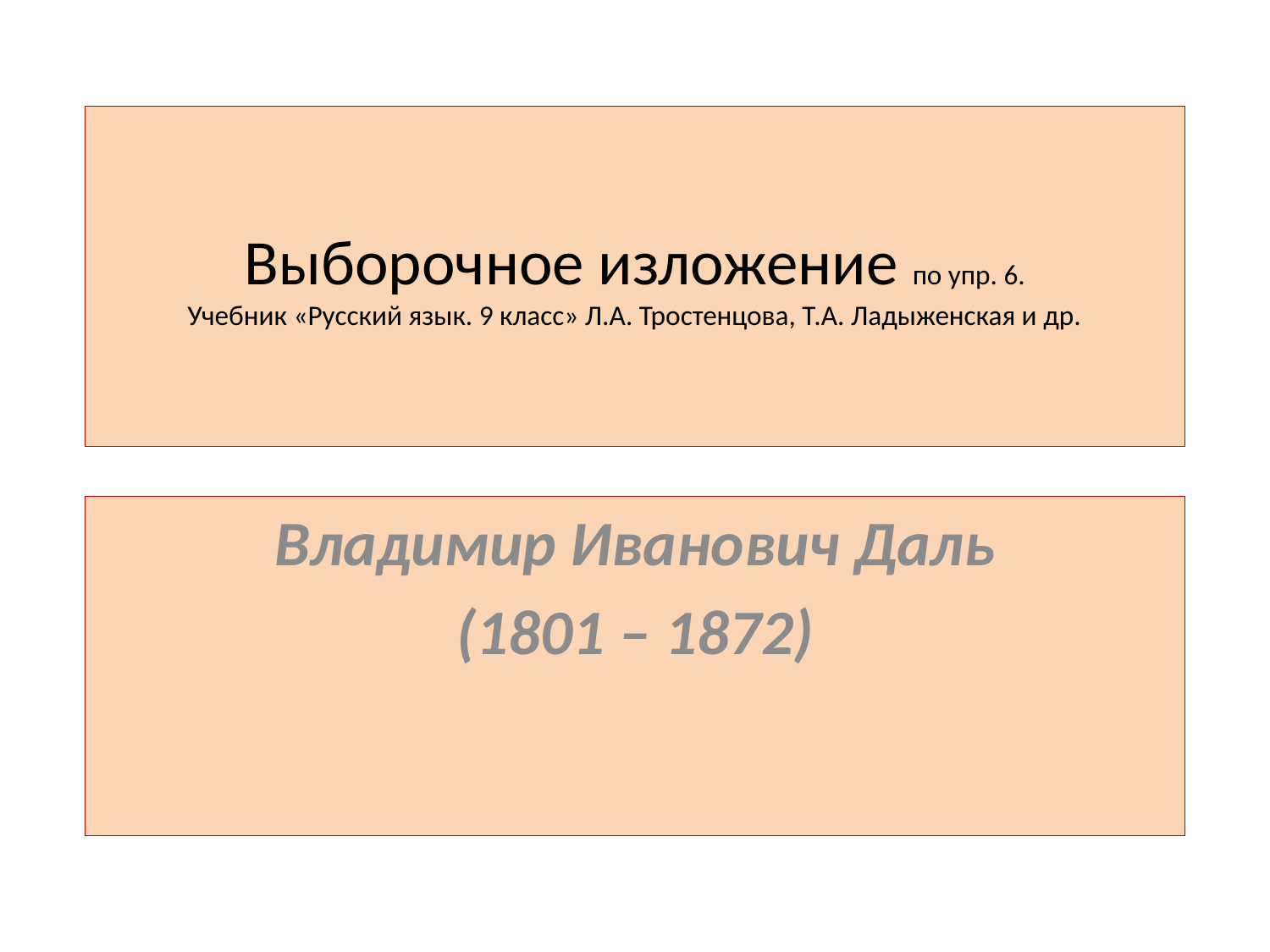

# Выборочное изложение по упр. 6. Учебник «Русский язык. 9 класс» Л.А. Тростенцова, Т.А. Ладыженская и др.
Владимир Иванович Даль
(1801 – 1872)